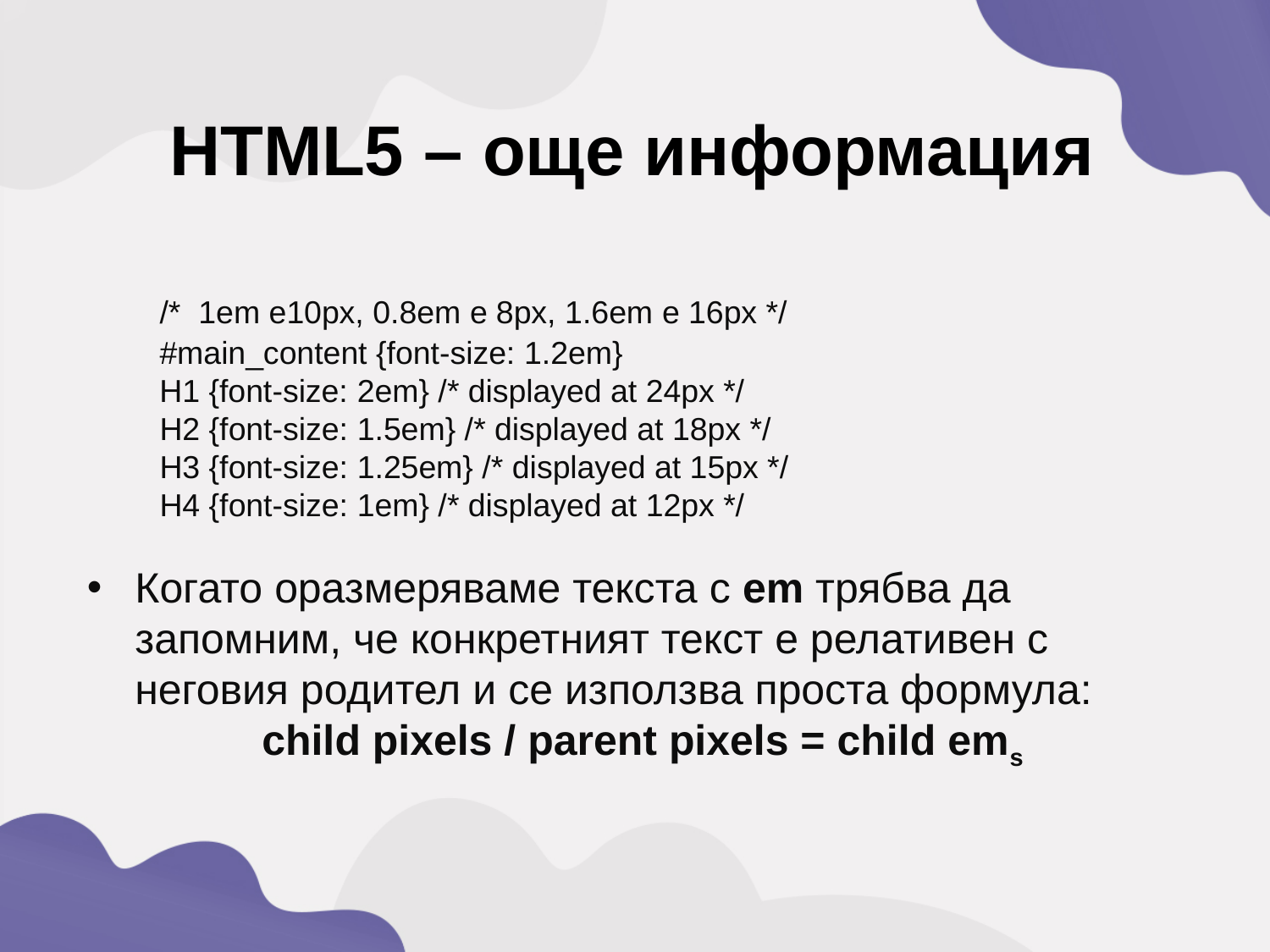

HTML5 – още информация
	 /*  1em е10px, 0.8em е 8px, 1.6em е 16px */
	 #main_content {font-size: 1.2em}
 H1 {font-size: 2em} /* displayed at 24px */
	 H2 {font-size: 1.5em} /* displayed at 18px */
	 H3 {font-size: 1.25em} /* displayed at 15px */
	 H4 {font-size: 1em} /* displayed at 12px */

Когато оразмеряваме текста с em трябва да запомним, че конкретният текст е релативен с неговия родител и се използва проста формула:
	child pixels / parent pixels = child ems